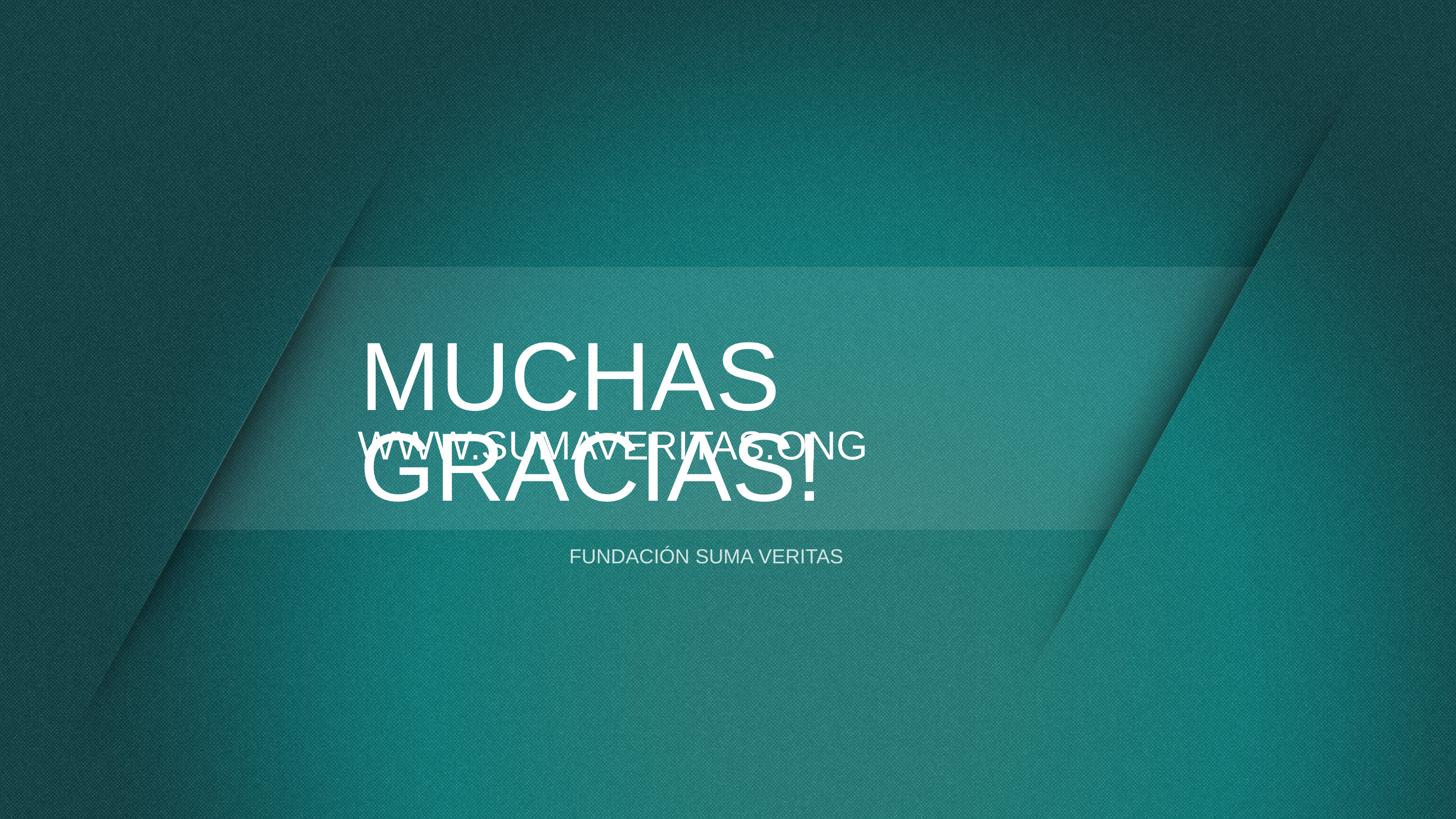

# MUCHAS GRACIAS!
WWW.SUMAVERITAS.ONG
FUNDACIÓN SUMA VERITAS